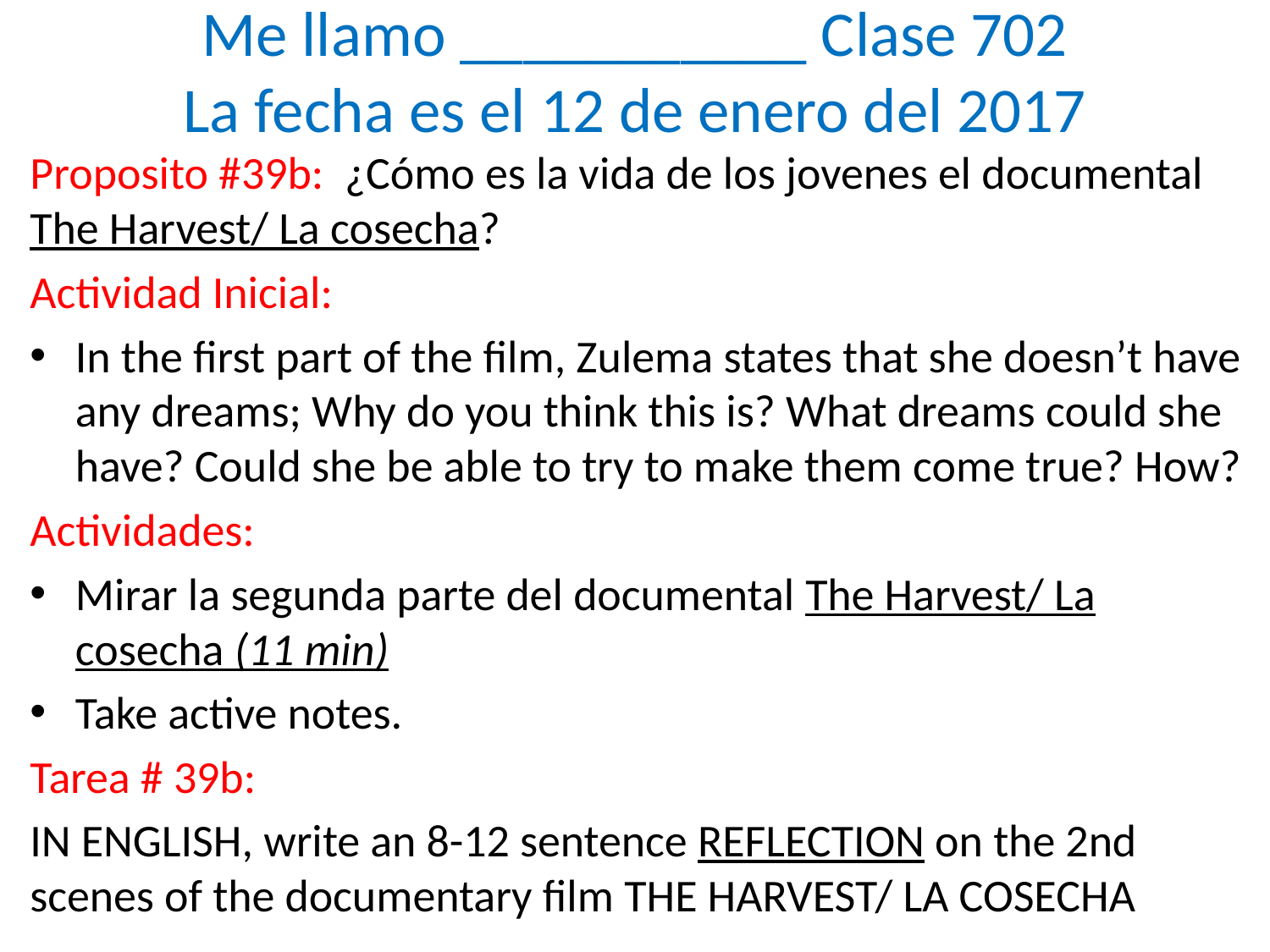

# Me llamo ___________ Clase 702 La fecha es el 12 de enero del 2017
Proposito #39b:  ¿Cómo es la vida de los jovenes el documental The Harvest/ La cosecha?
Actividad Inicial:
In the first part of the film, Zulema states that she doesn’t have any dreams; Why do you think this is? What dreams could she have? Could she be able to try to make them come true? How?
Actividades:
Mirar la segunda parte del documental The Harvest/ La cosecha (11 min)
Take active notes.
Tarea # 39b:
IN ENGLISH, write an 8-12 sentence REFLECTION on the 2nd scenes of the documentary film THE HARVEST/ LA COSECHA